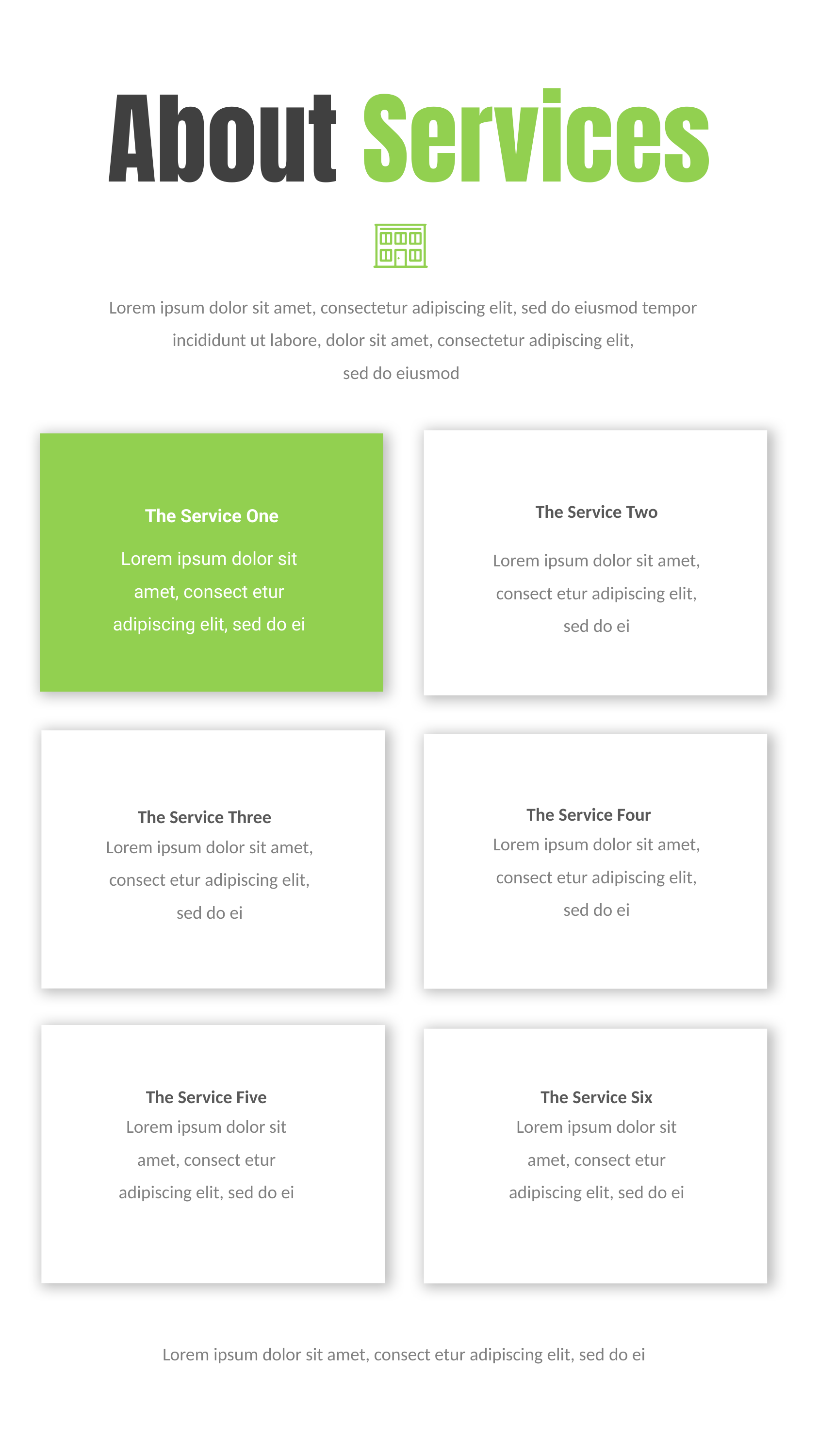

About Services

Lorem ipsum dolor sit amet, consectetur adipiscing elit, sed do eiusmod tempor
 incididunt ut labore, dolor sit amet, consectetur adipiscing elit,
sed do eiusmod

The Service Two
The Service One
Lorem ipsum dolor sit amet, consect etur adipiscing elit, sed do ei
Lorem ipsum dolor sit amet, consect etur adipiscing elit, sed do ei
Lorem ipsum dolor sit amet, consect etur adipiscing elit, sed do ei

The Service Four
The Service Three
Lorem ipsum dolor sit amet, consect etur adipiscing elit, sed do ei
Lorem ipsum dolor sit amet, consect etur adipiscing elit, sed do ei

The Service Five
The Service Six
Lorem ipsum dolor sit amet, consect etur adipiscing elit, sed do ei
Lorem ipsum dolor sit amet, consect etur adipiscing elit, sed do ei
Lorem ipsum dolor sit amet, consect etur adipiscing elit, sed do ei